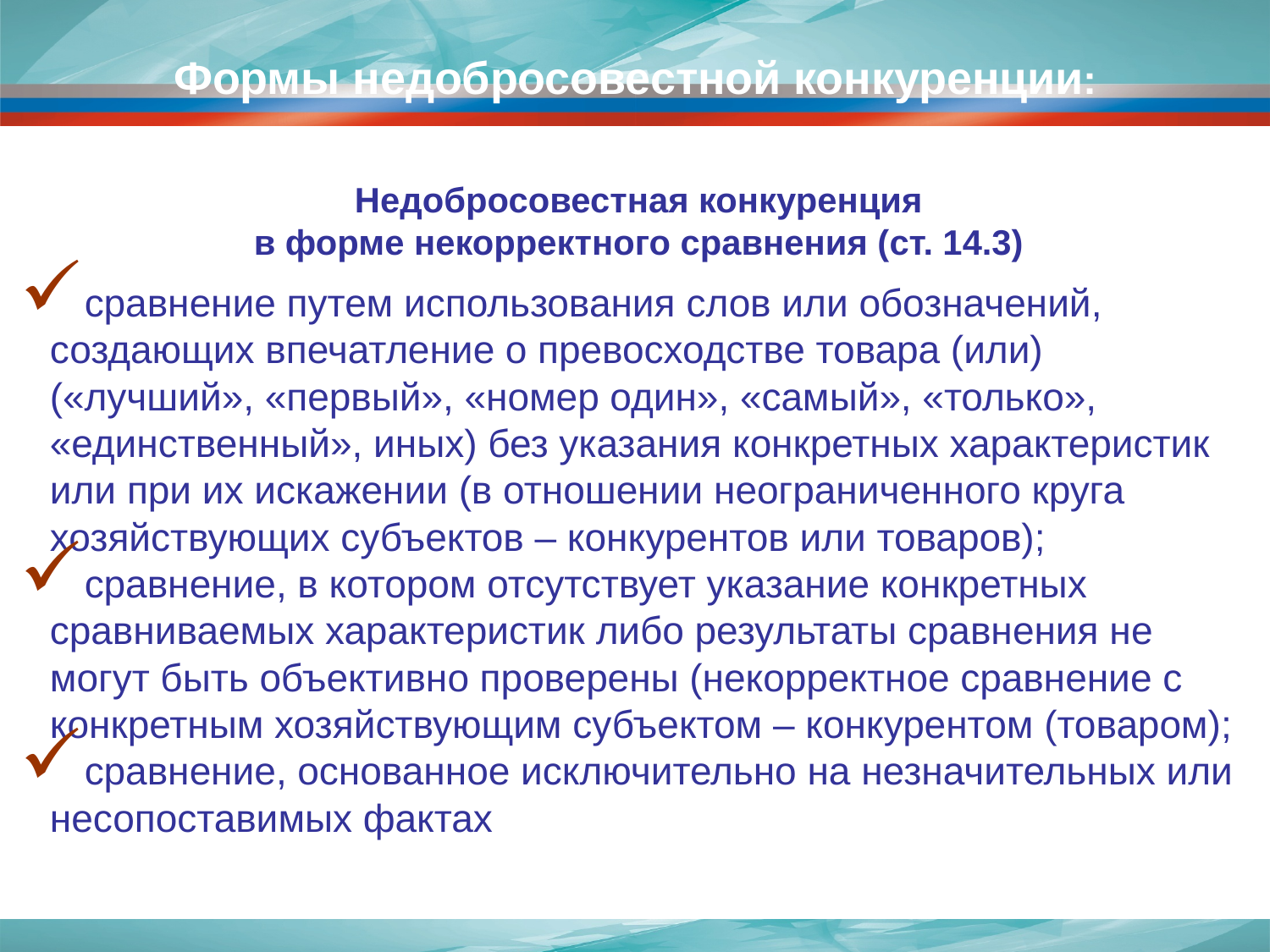

Формы недобросовестной конкуренции:
Недобросовестная конкуренция
в форме некорректного сравнения (ст. 14.3)

сравнение путем использования слов или обозначений, создающих впечатление о превосходстве товара (или) («лучший», «первый», «номер один», «самый», «только», «единственный», иных) без указания конкретных характеристик или при их искажении (в отношении неограниченного круга хозяйствующих субъектов – конкурентов или товаров);
сравнение, в котором отсутствует указание конкретных сравниваемых характеристик либо результаты сравнения не могут быть объективно проверены (некорректное сравнение с конкретным хозяйствующим субъектом – конкурентом (товаром);
сравнение, основанное исключительно на незначительных или несопоставимых фактах

36